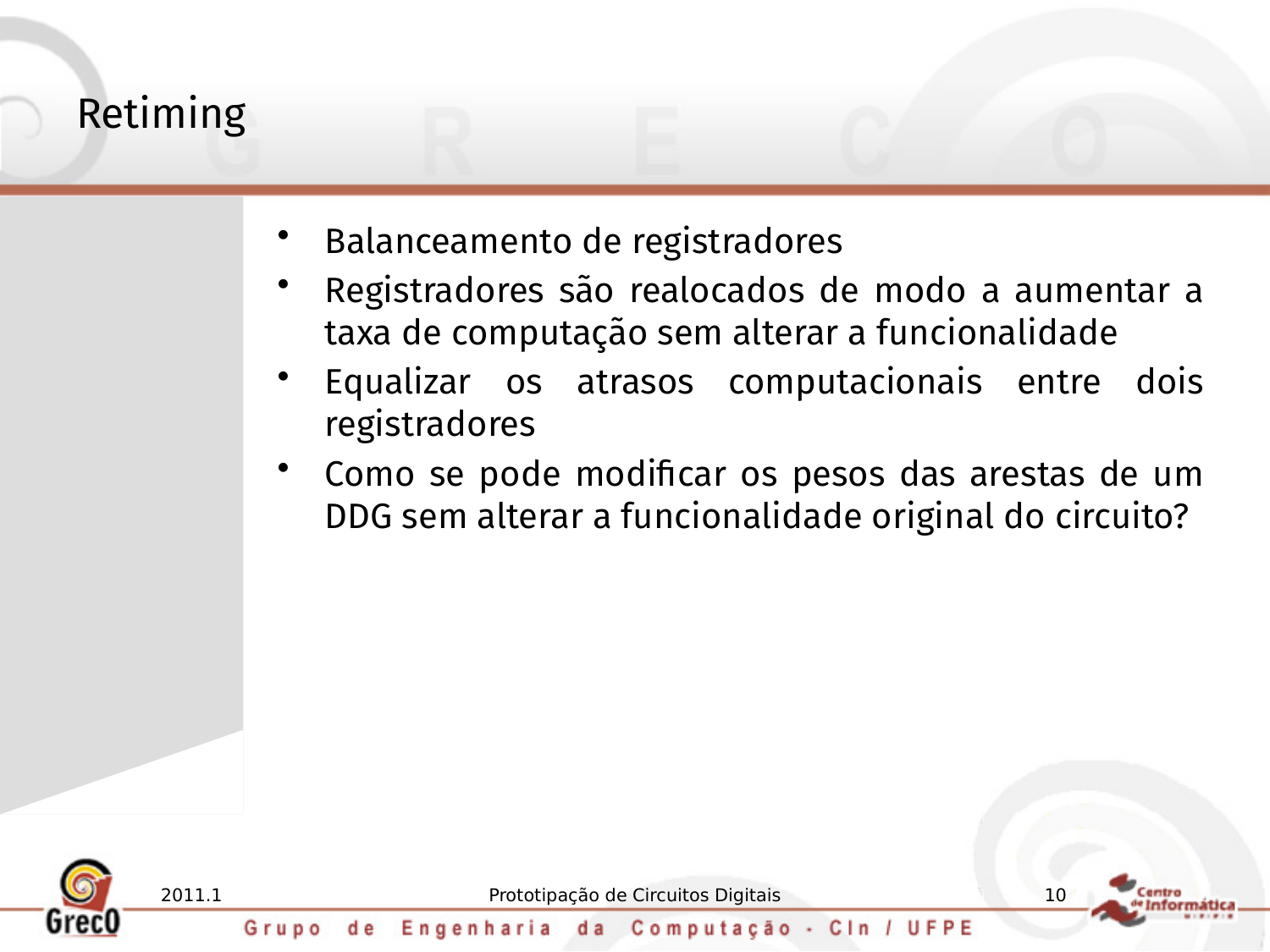

# Retiming
Balanceamento de registradores
Registradores são realocados de modo a aumentar a taxa de computação sem alterar a funcionalidade
Equalizar os atrasos computacionais entre dois registradores
Como se pode modificar os pesos das arestas de um DDG sem alterar a funcionalidade original do circuito?
2011.1
Prototipação de Circuitos Digitais
10